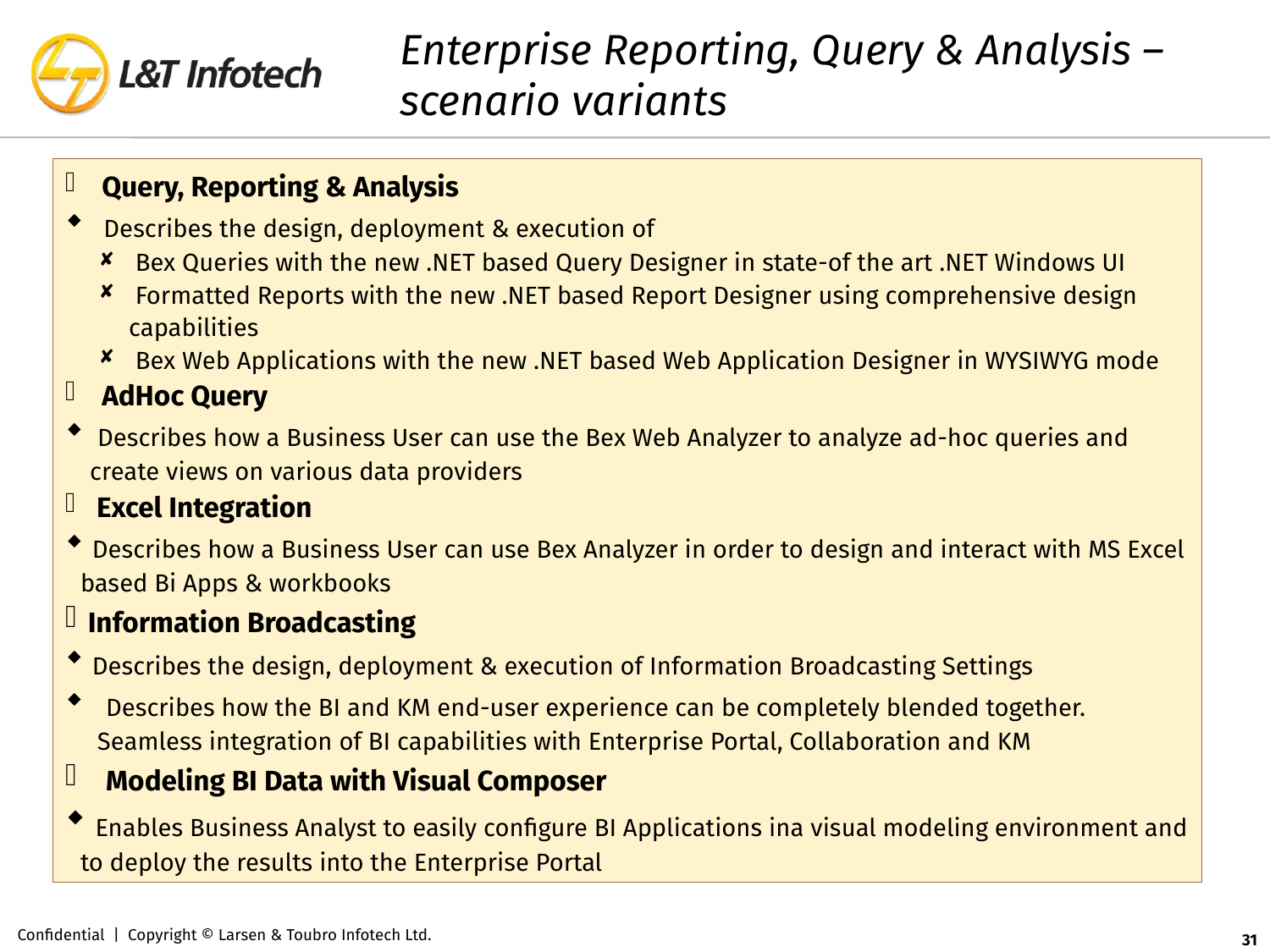

# Enterprise Reporting, Query & Analysis – scenario variants
 Query, Reporting & Analysis
 Describes the design, deployment & execution of
 Bex Queries with the new .NET based Query Designer in state-of the art .NET Windows UI
 Formatted Reports with the new .NET based Report Designer using comprehensive design capabilities
 Bex Web Applications with the new .NET based Web Application Designer in WYSIWYG mode
 AdHoc Query
 Describes how a Business User can use the Bex Web Analyzer to analyze ad-hoc queries and create views on various data providers
 Excel Integration
 Describes how a Business User can use Bex Analyzer in order to design and interact with MS Excel based Bi Apps & workbooks
 Information Broadcasting
 Describes the design, deployment & execution of Information Broadcasting Settings
 Describes how the BI and KM end-user experience can be completely blended together. Seamless integration of BI capabilities with Enterprise Portal, Collaboration and KM
 Modeling BI Data with Visual Composer
 Enables Business Analyst to easily configure BI Applications ina visual modeling environment and to deploy the results into the Enterprise Portal
Confidential  |  Copyright © Larsen & Toubro Infotech Ltd.
31